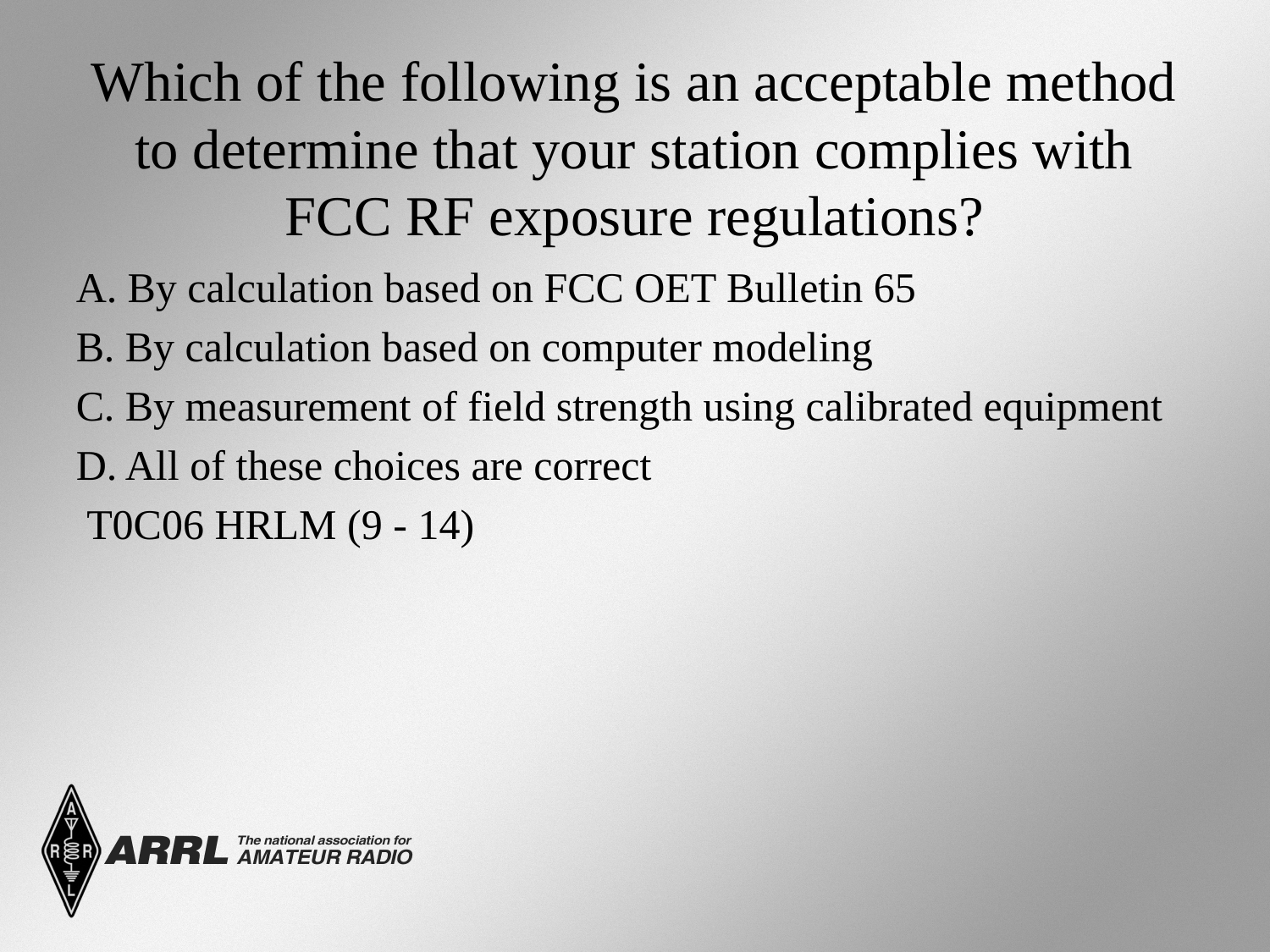

# Which of the following is an acceptable method to determine that your station complies with FCC RF exposure regulations?
A. By calculation based on FCC OET Bulletin 65
B. By calculation based on computer modeling
C. By measurement of field strength using calibrated equipment
D. All of these choices are correct
 T0C06 HRLM (9 - 14)